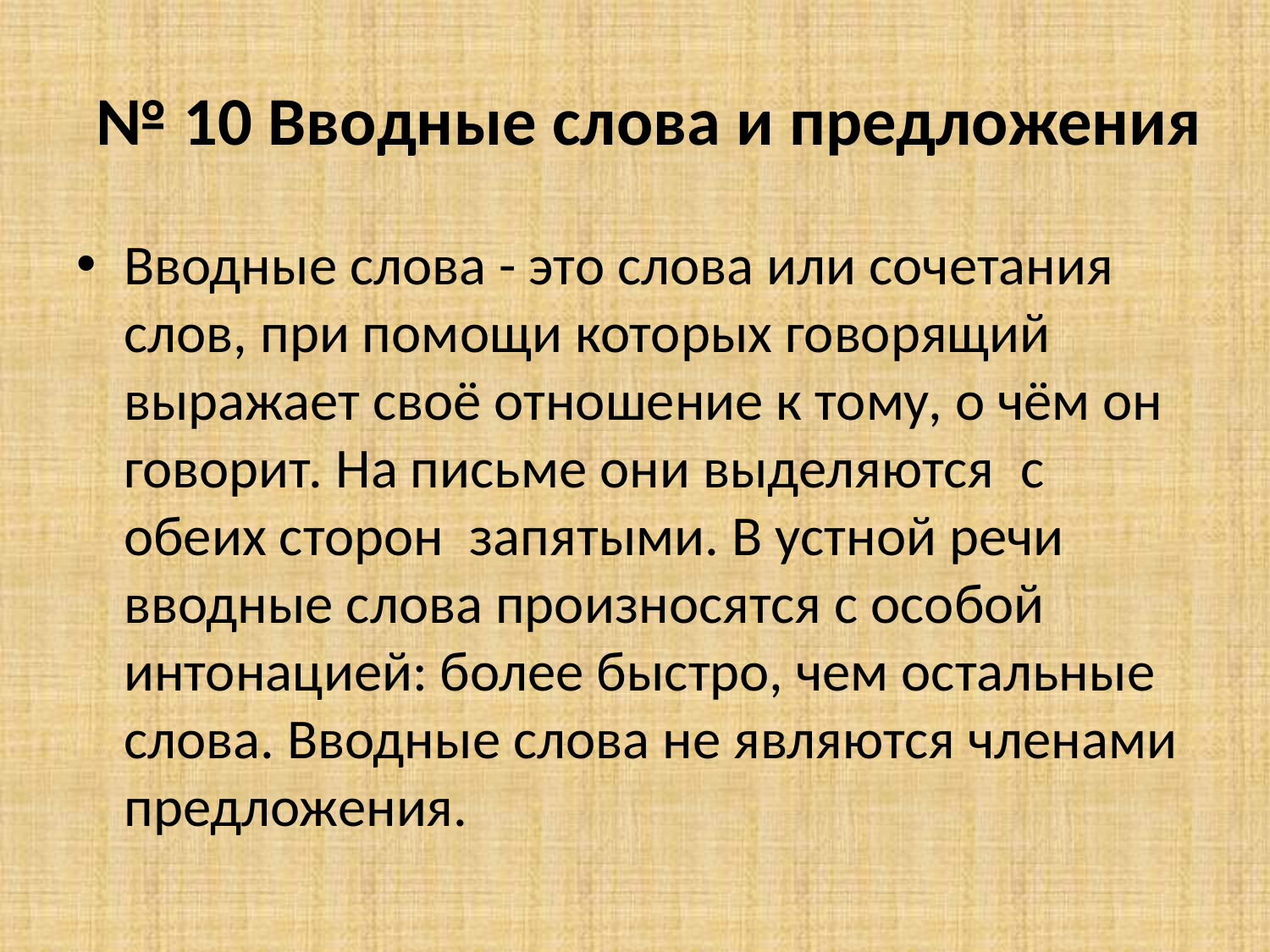

# № 10 Вводные слова и предложения
Вводные слова - это слова или сочетания слов, при помощи которых говорящий выражает своё отношение к тому, о чём он говорит. На письме они выделяются  с обеих сторон  запятыми. В устной речи вводные слова произносятся с особой интонацией: более быстро, чем остальные слова. Вводные слова не являются членами предложения.